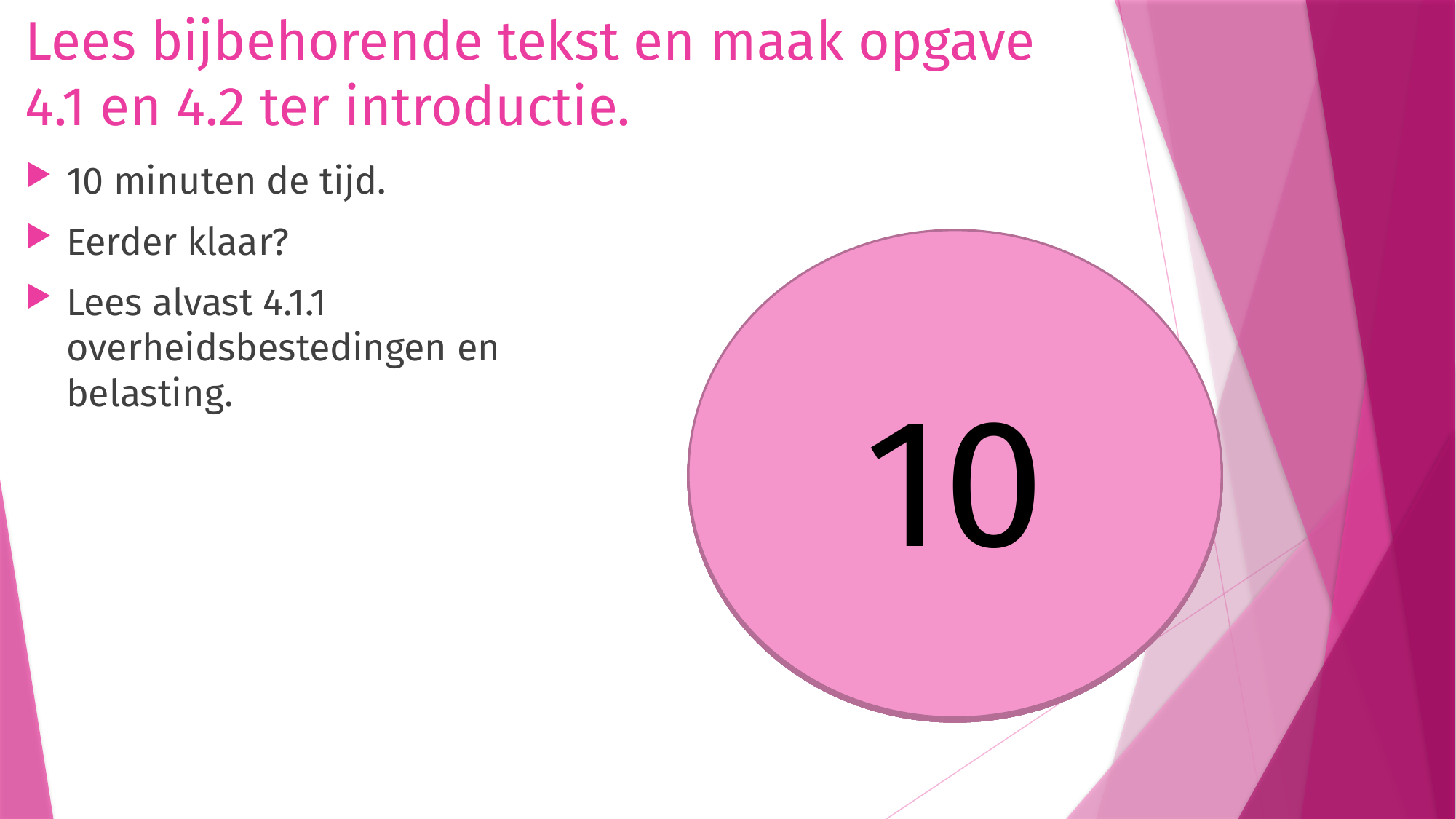

# Lees bijbehorende tekst en maak opgave 4.1 en 4.2 ter introductie.
10 minuten de tijd.
Eerder klaar?
Lees alvast 4.1.1 overheidsbestedingen en belasting.

10
9
8
5
6
7
4
3
1
2